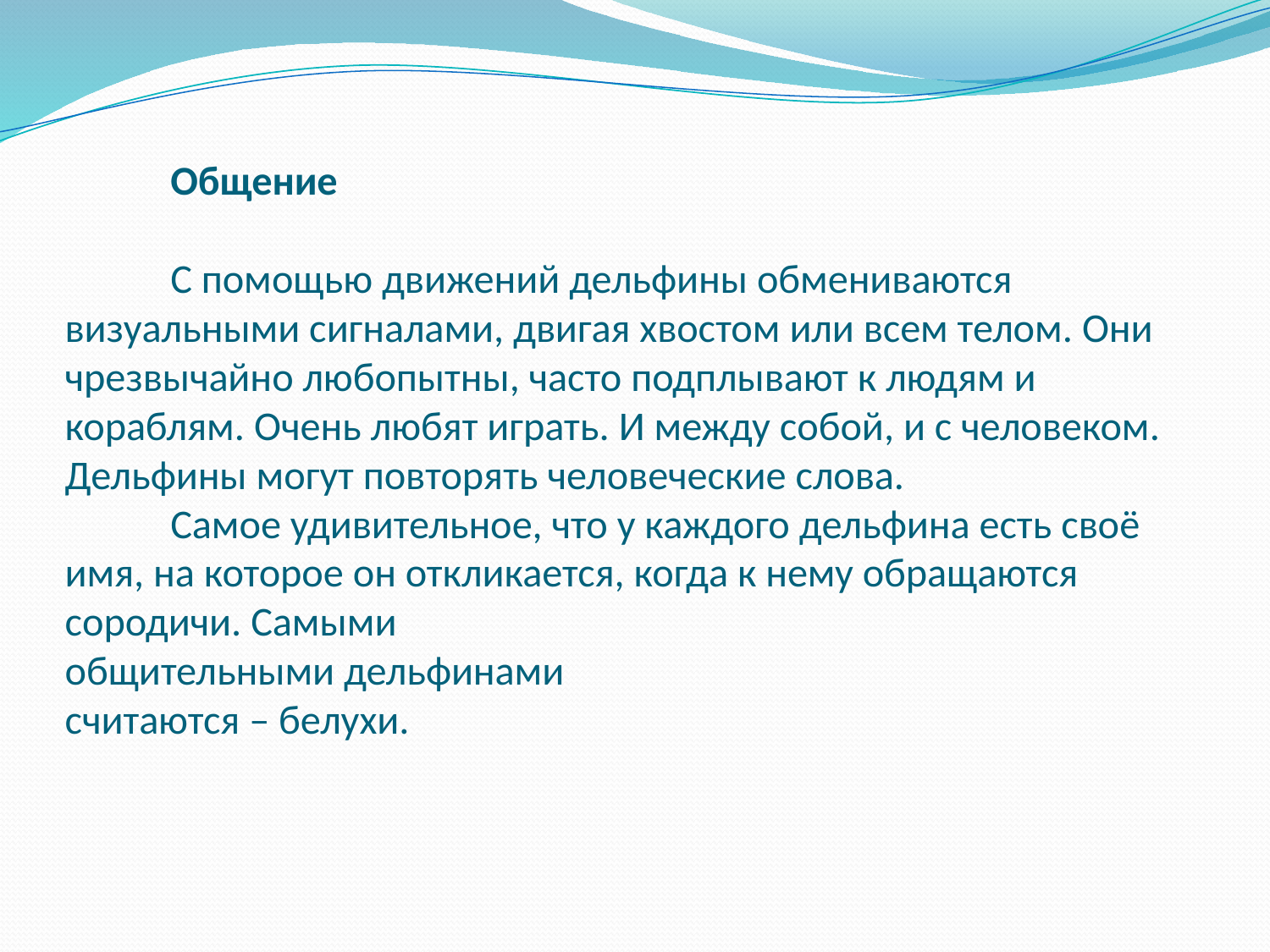

# Общение С помощью движений дельфины обмениваются визуальными сигналами, двигая хвостом или всем телом. Они чрезвычайно любопытны, часто подплывают к людям и кораблям. Очень любят играть. И между собой, и с человеком. Дельфины могут повторять человеческие слова. Самое удивительное, что у каждого дельфина есть своё имя, на которое он откликается, когда к нему обращаются сородичи. Самыми общительными дельфинами считаются – белухи.